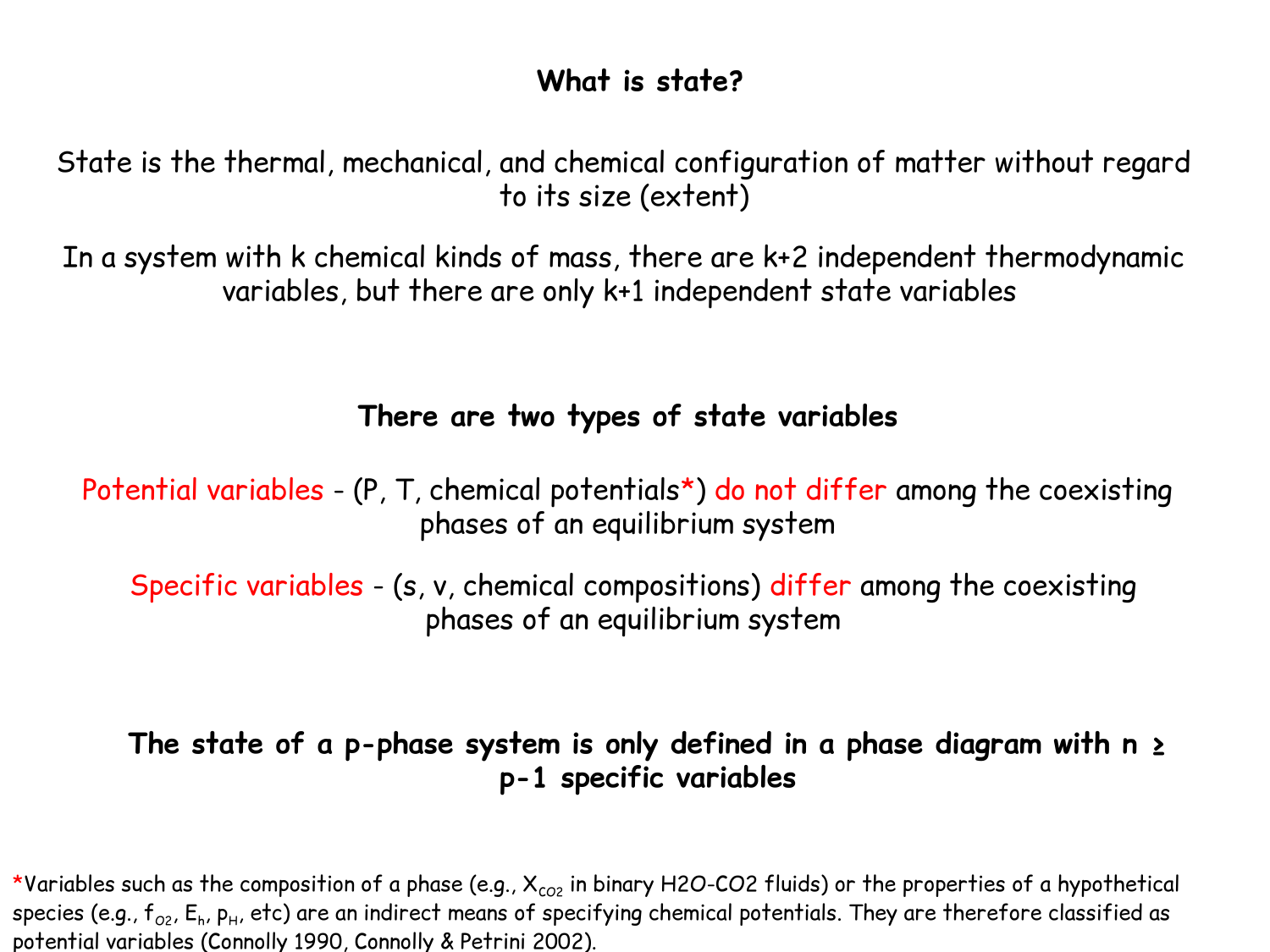

# What is state?
State is the thermal, mechanical, and chemical configuration of matter without regard to its size (extent)
In a system with k chemical kinds of mass, there are k+2 independent thermodynamic variables, but there are only k+1 independent state variables
There are two types of state variables
Potential variables - (P, T, chemical potentials*) do not differ among the coexisting phases of an equilibrium system
Specific variables - (s, v, chemical compositions) differ among the coexisting phases of an equilibrium system
The state of a p-phase system is only defined in a phase diagram with n ≥ p-1 specific variables
*Variables such as the composition of a phase (e.g., XCO2 in binary H2O-CO2 fluids) or the properties of a hypothetical species (e.g., fO2, Eh, pH, etc) are an indirect means of specifying chemical potentials. They are therefore classified as potential variables (Connolly 1990, Connolly & Petrini 2002).

compositions of a phase, activities, fugacities